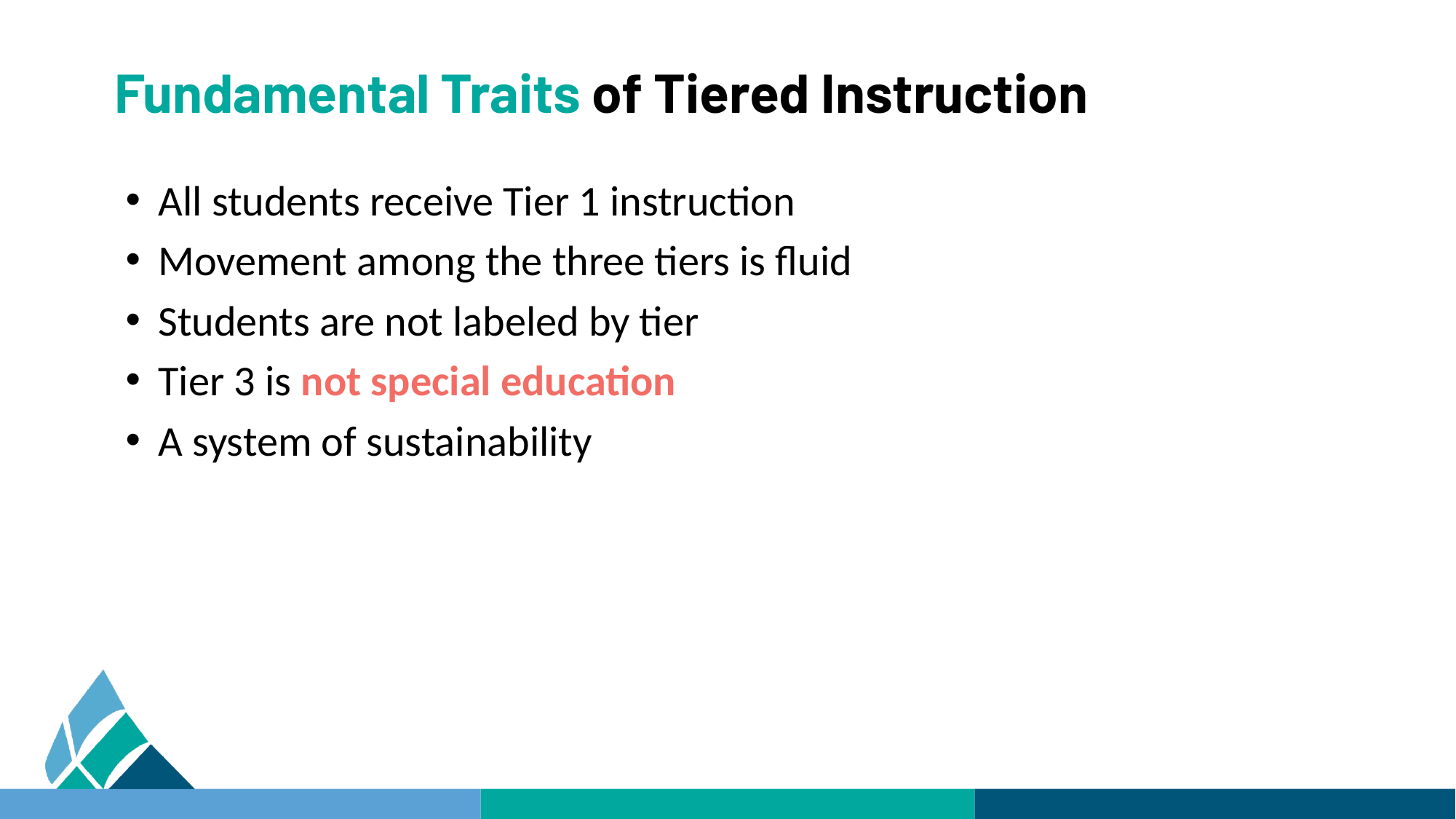

# Fundamental Traits of Tiered Instruction
All students receive Tier 1 instruction
Movement among the three tiers is fluid
Students are not labeled by tier
Tier 3 is not special education
A system of sustainability